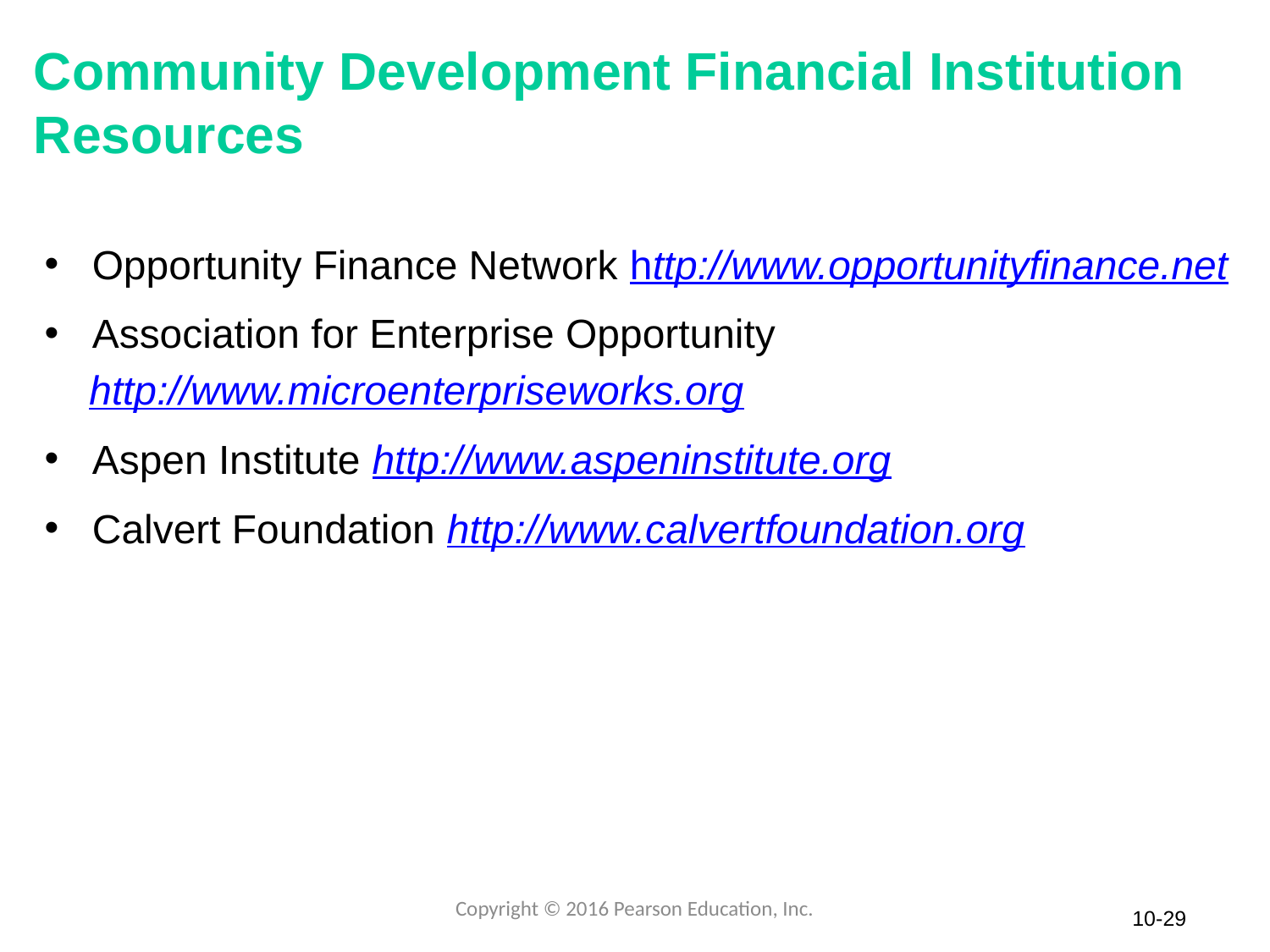

# Community Development Financial Institution Resources
Opportunity Finance Network http://www.opportunityfinance.net

Association for Enterprise Opportunity
    http://www.microenterpriseworks.org

Aspen Institute http://www.aspeninstitute.org

Calvert Foundation http://www.calvertfoundation.org

Copyright © 2016 Pearson Education, Inc.